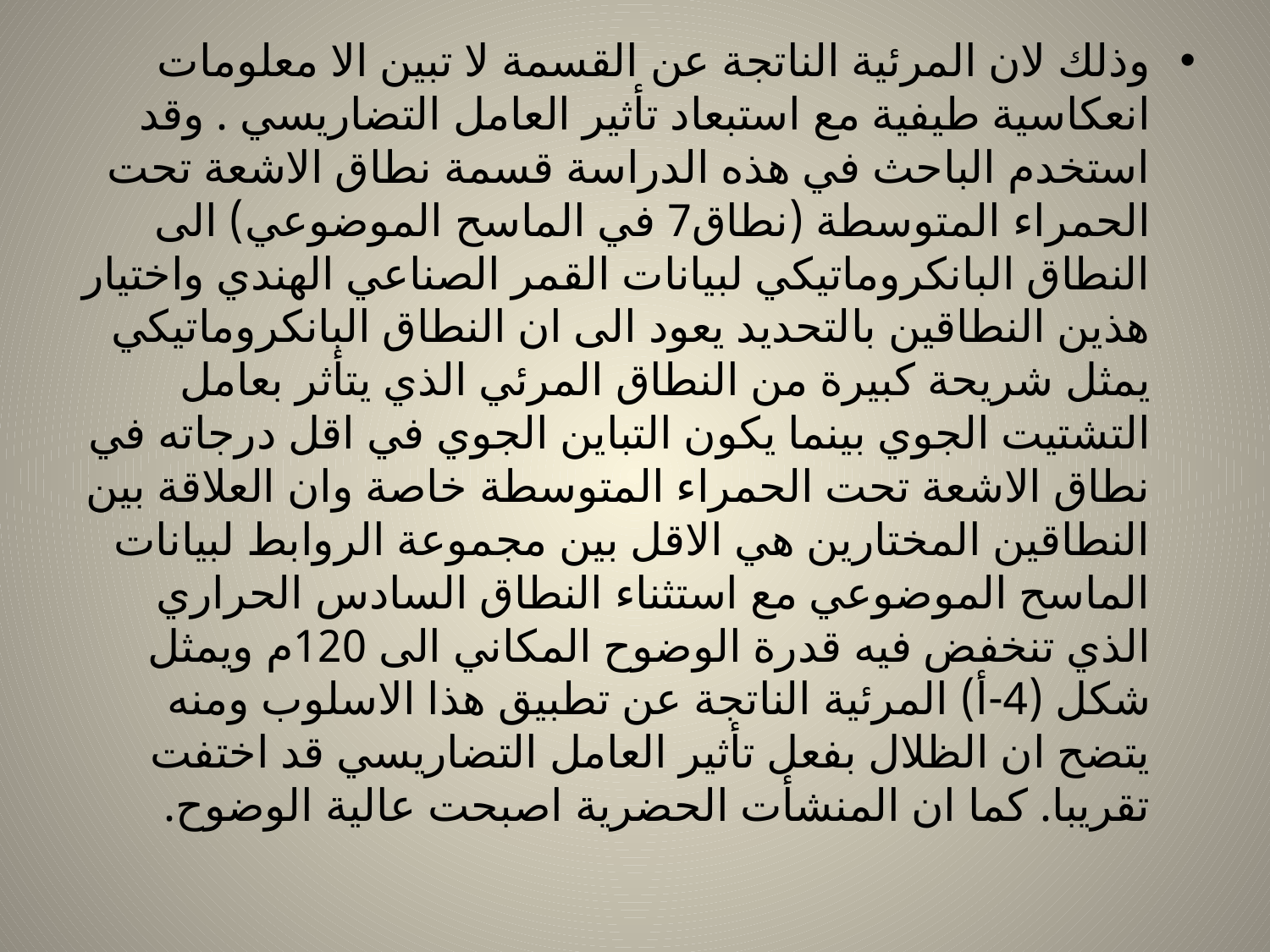

وذلك لان المرئية الناتجة عن القسمة لا تبين الا معلومات انعكاسية طيفية مع استبعاد تأثير العامل التضاريسي . وقد استخدم الباحث في هذه الدراسة قسمة نطاق الاشعة تحت الحمراء المتوسطة (نطاق7 في الماسح الموضوعي) الى النطاق البانكروماتيكي لبيانات القمر الصناعي الهندي واختيار هذين النطاقين بالتحديد يعود الى ان النطاق البانكروماتيكي يمثل شريحة كبيرة من النطاق المرئي الذي يتأثر بعامل التشتيت الجوي بينما يكون التباين الجوي في اقل درجاته في نطاق الاشعة تحت الحمراء المتوسطة خاصة وان العلاقة بين النطاقين المختارين هي الاقل بين مجموعة الروابط لبيانات الماسح الموضوعي مع استثناء النطاق السادس الحراري الذي تنخفض فيه قدرة الوضوح المكاني الى 120م ويمثل شكل (4-أ) المرئية الناتجة عن تطبيق هذا الاسلوب ومنه يتضح ان الظلال بفعل تأثير العامل التضاريسي قد اختفت تقريبا. كما ان المنشأت الحضرية اصبحت عالية الوضوح.